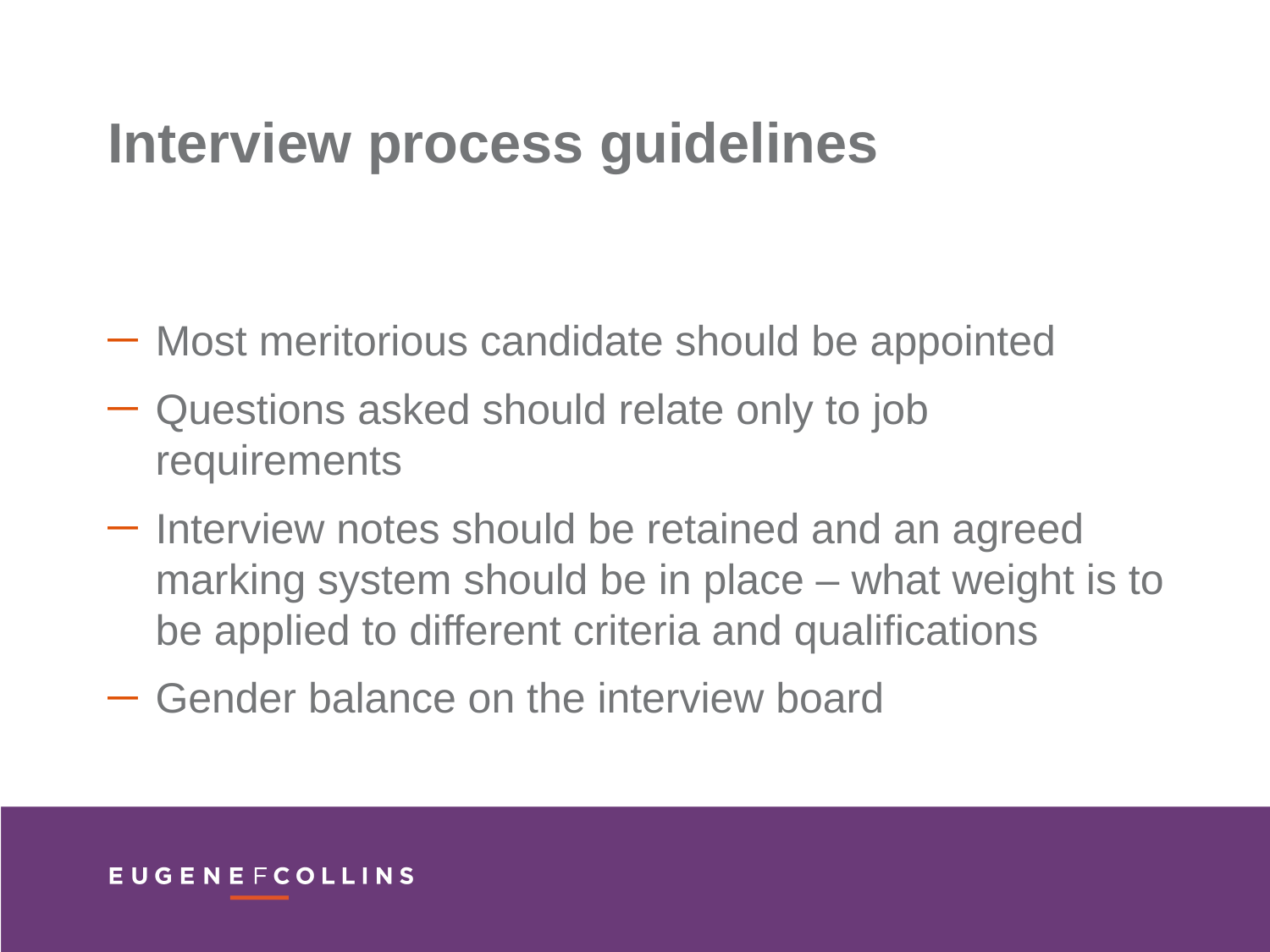

Interview process guidelines
Most meritorious candidate should be appointed
Questions asked should relate only to job requirements
Interview notes should be retained and an agreed marking system should be in place – what weight is to be applied to different criteria and qualifications
Gender balance on the interview board